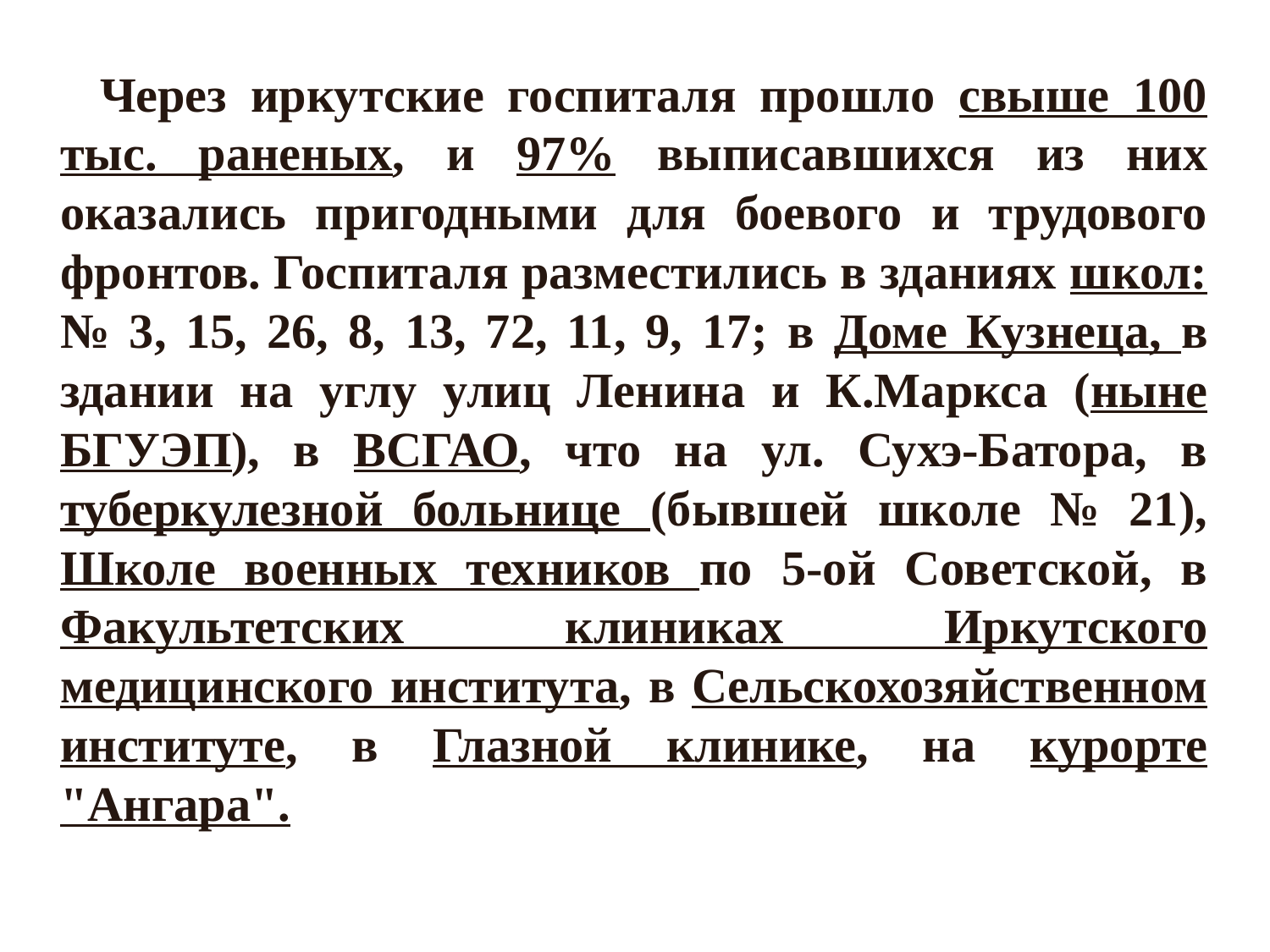

Через иркутские госпиталя прошло свыше 100 тыс. раненых, и 97% выписавшихся из них оказались пригодными для боевого и трудового фронтов. Госпиталя разместились в зданиях школ: № 3, 15, 26, 8, 13, 72, 11, 9, 17; в Доме Кузнеца, в здании на углу улиц Ленина и К.Маркса (ныне БГУЭП), в ВСГАО, что на ул. Сухэ-Батора, в туберкулезной больнице (бывшей школе № 21), Школе военных техников по 5-ой Советской, в Факультетских клиниках Иркутского медицинского института, в Сельскохозяйственном институте, в Глазной клинике, на курорте "Ангара".